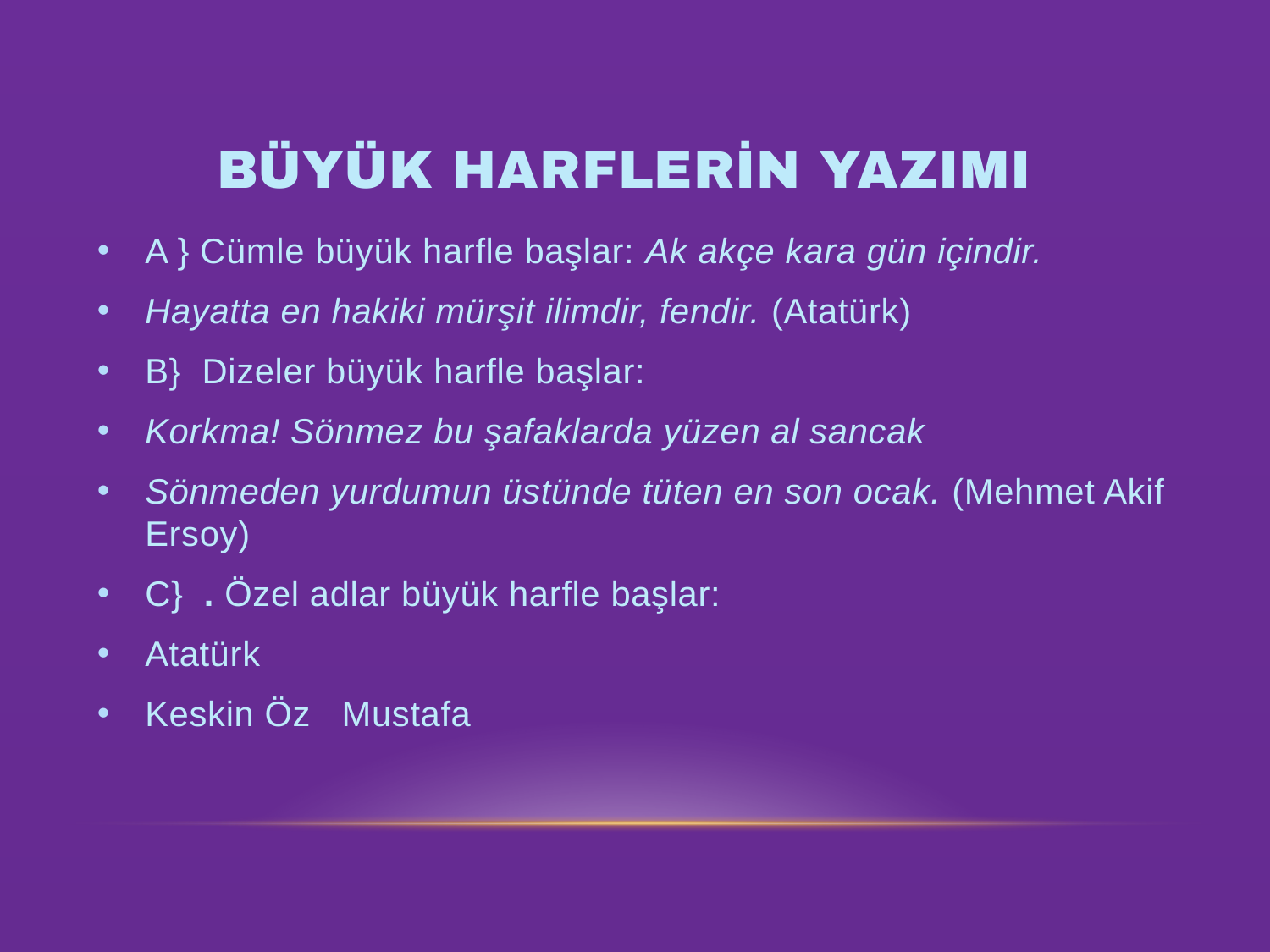

# BÜYÜK HARFLERİN YAZIMI
A } Cümle büyük harfle başlar: Ak akçe kara gün içindir.
Hayatta en hakiki mürşit ilimdir, fendir. (Atatürk)
B}  Dizeler büyük harfle başlar:
Korkma! Sönmez bu şafaklarda yüzen al sancak
Sönmeden yurdumun üstünde tüten en son ocak. (Mehmet Akif Ersoy)
C}  . Özel adlar büyük harfle başlar:
Atatürk
Keskin Öz   Mustafa